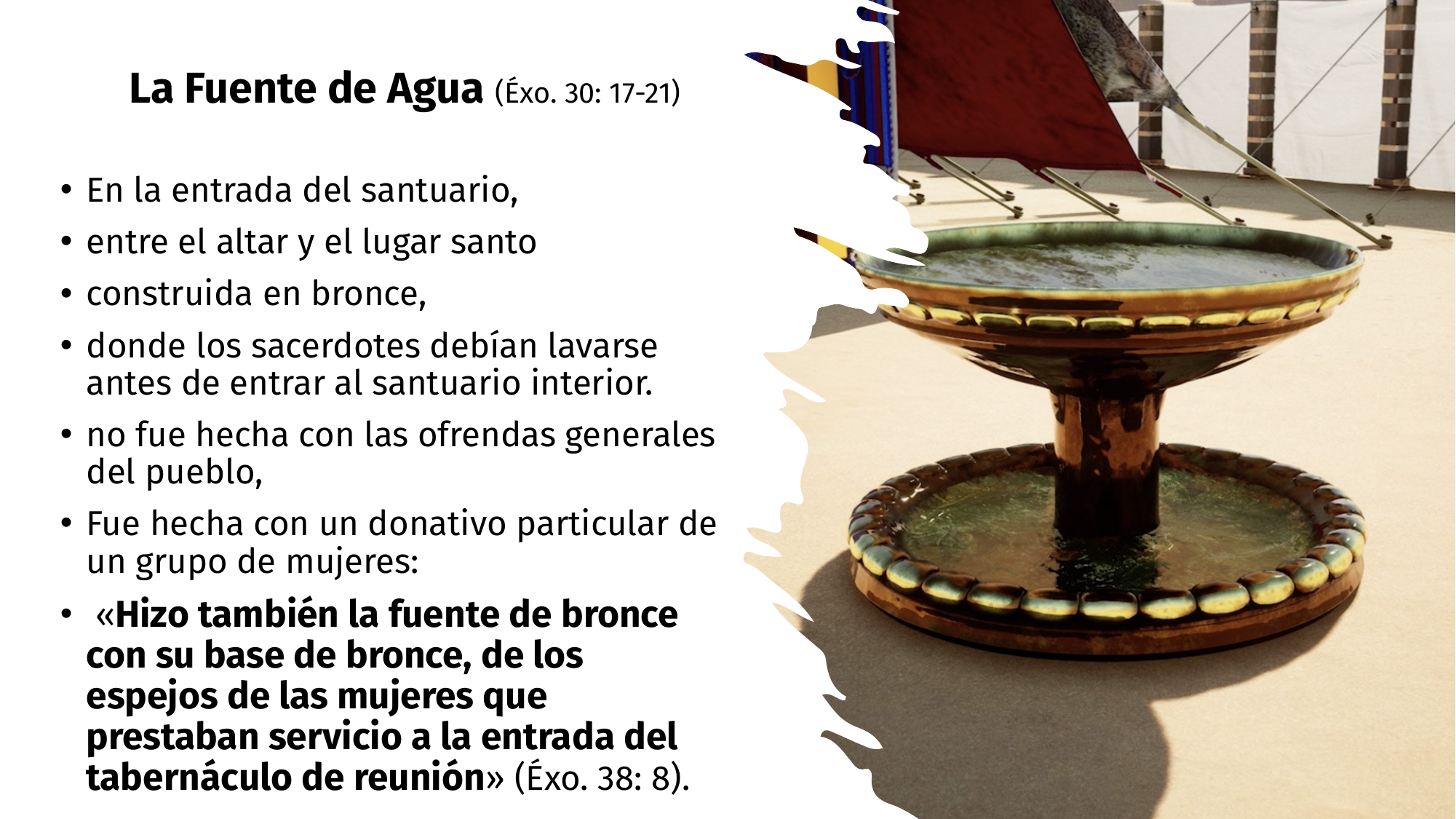

# La Fuente de Agua (Éxo. 30: 17-21)

En la entrada del santuario,
entre el altar y el lugar santo
construida en bronce,
donde los sacerdotes debían lavarse antes de entrar al santuario interior.
no fue hecha con las ofrendas generales del pueblo,
Fue hecha con un donativo particular de un grupo de mujeres:
 «Hizo también la fuente de bronce con su base de bronce, de los espejos de las mujeres que prestaban servicio a la entrada del tabernáculo de reunión» (Éxo. 38: 8).